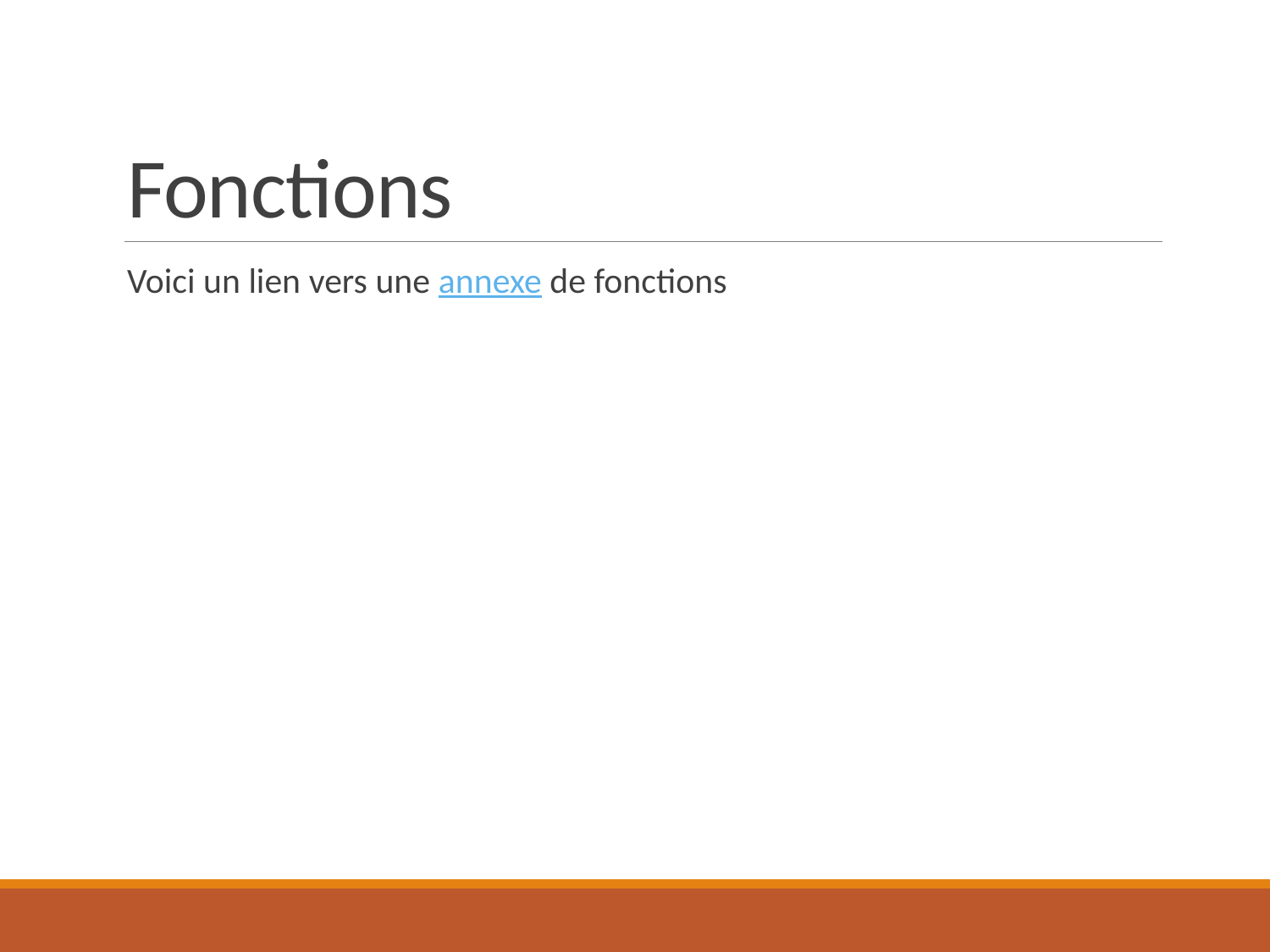

# Fonctions
Voici un lien vers une annexe de fonctions